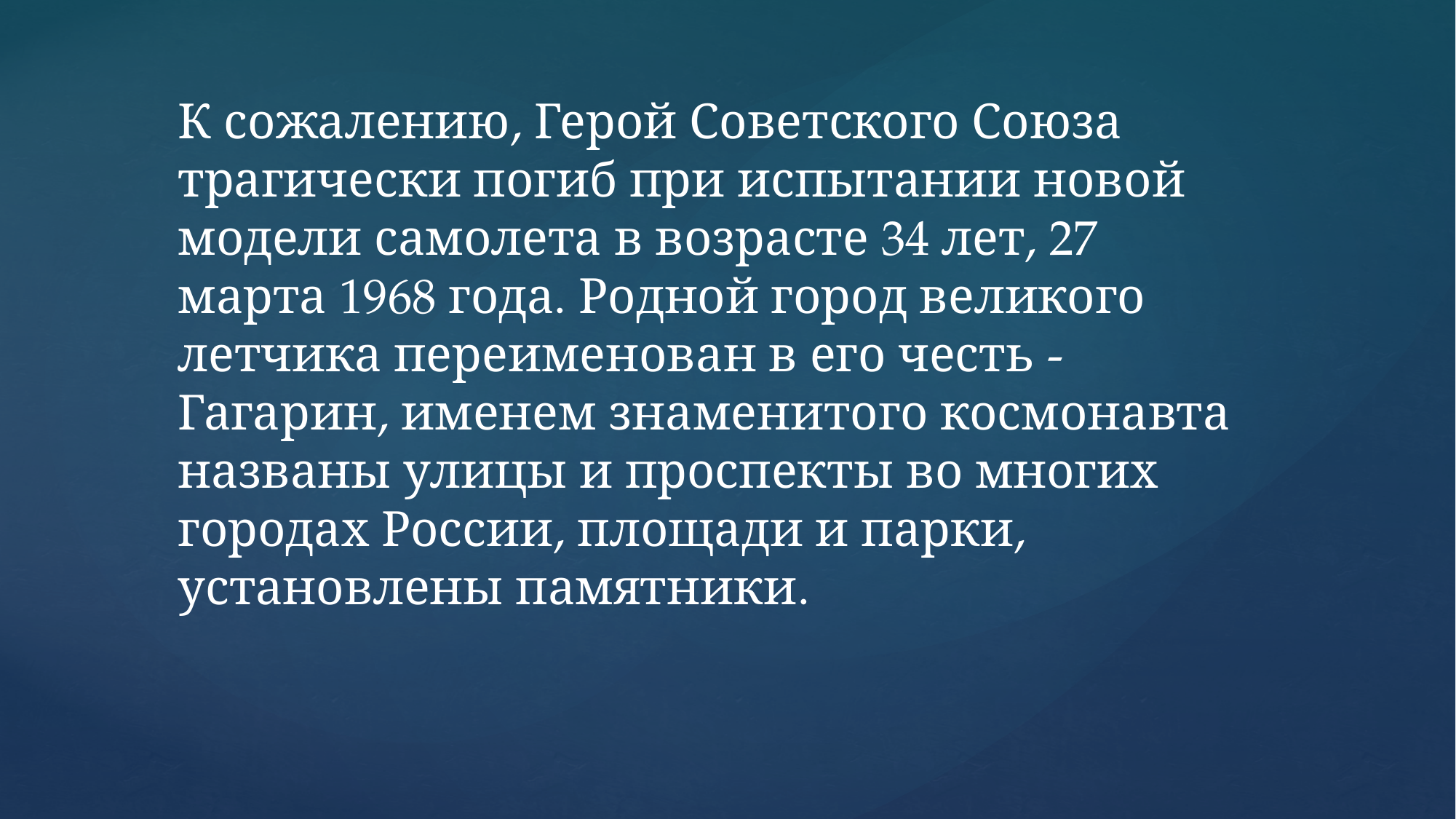

К сожалению, Герой Советского Союза трагически погиб при испытании новой модели самолета в возрасте 34 лет, 27 марта 1968 года. Родной город великого летчика переименован в его честь - Гагарин, именем знаменитого космонавта названы улицы и проспекты во многих городах России, площади и парки, установлены памятники.